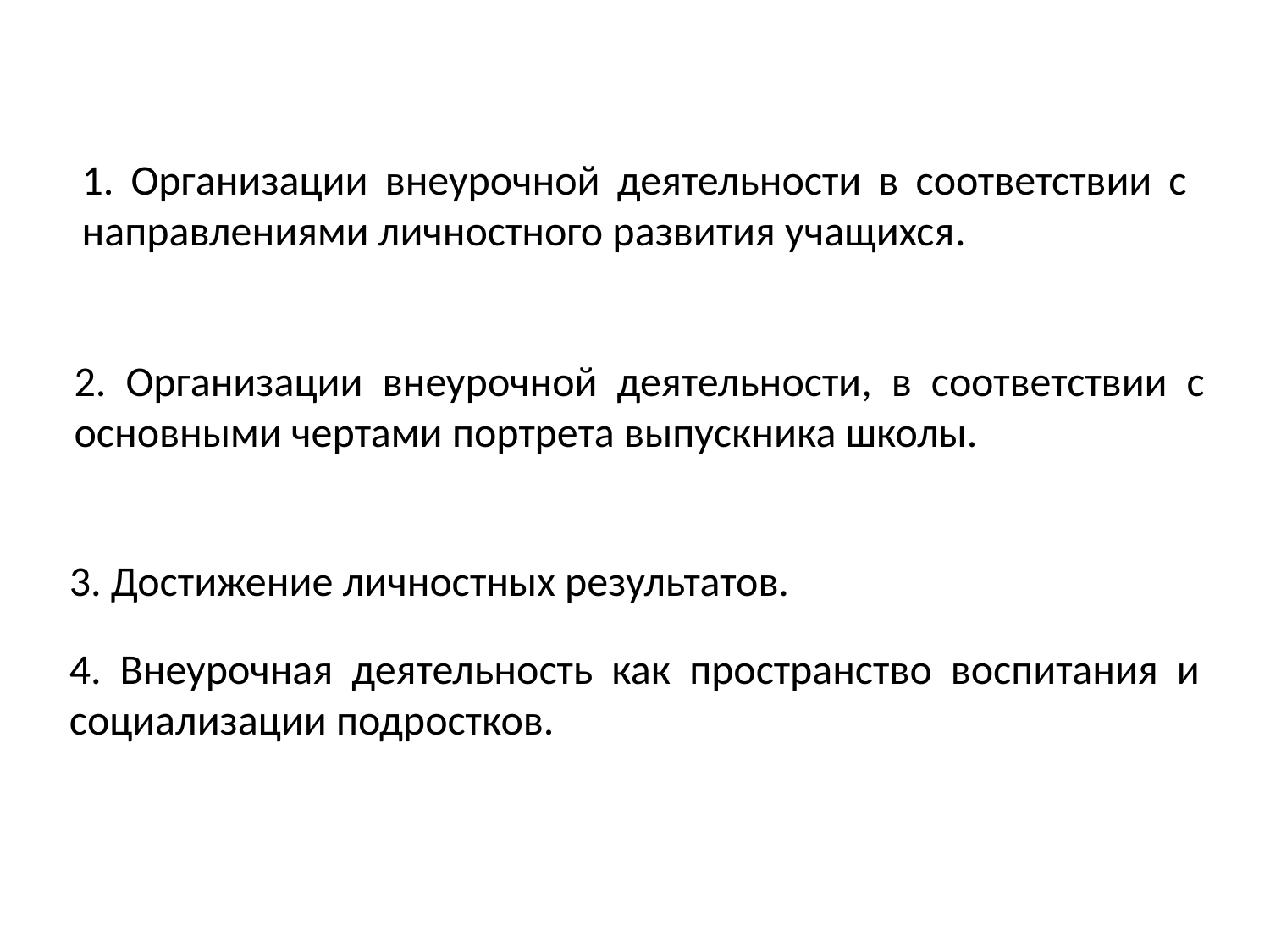

# 1. Организации внеурочной деятельности в соответствии с направлениями личностного развития учащихся.
2. Организации внеурочной деятельности, в соответствии с основными чертами портрета выпускника школы.
3. Достижение личностных результатов.
4. Внеурочная деятельность как пространство воспитания и социализации подростков.